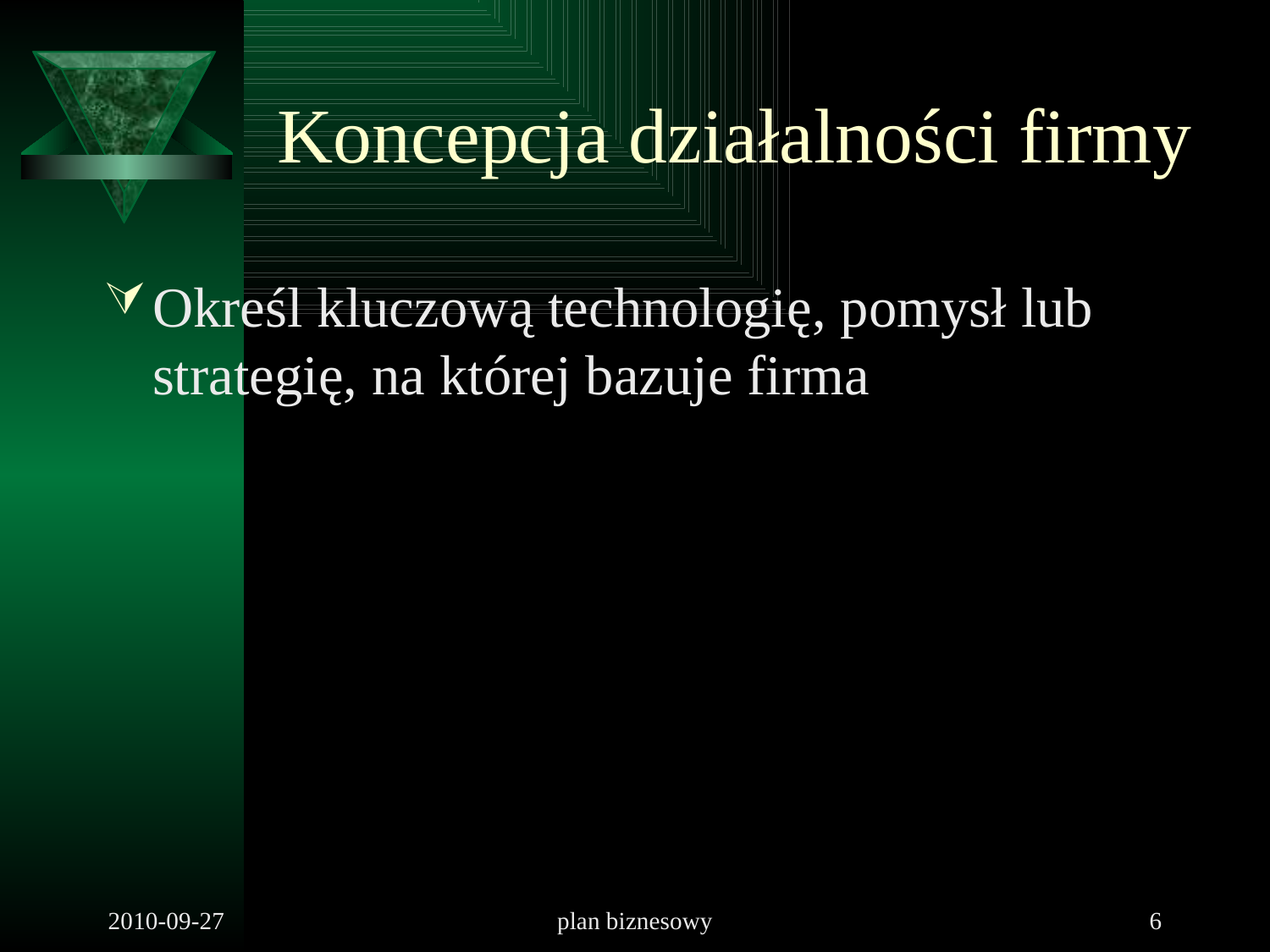

# Koncepcja działalności firmy
Określ kluczową technologię, pomysł lub strategię, na której bazuje firma
2010-09-27
plan biznesowy
6